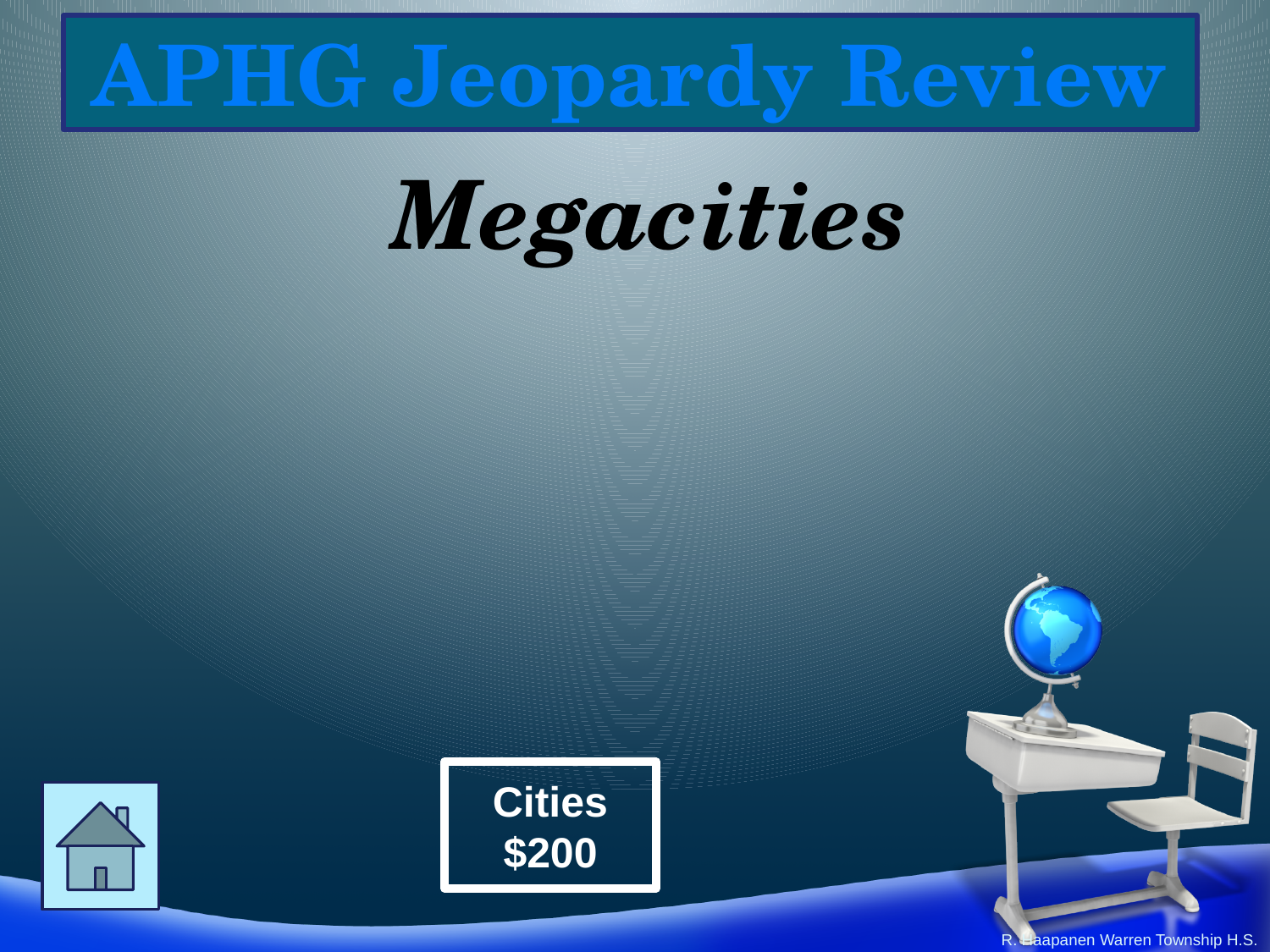

Megacities
Cities
$200

R. Haapanen Warren Township H.S.